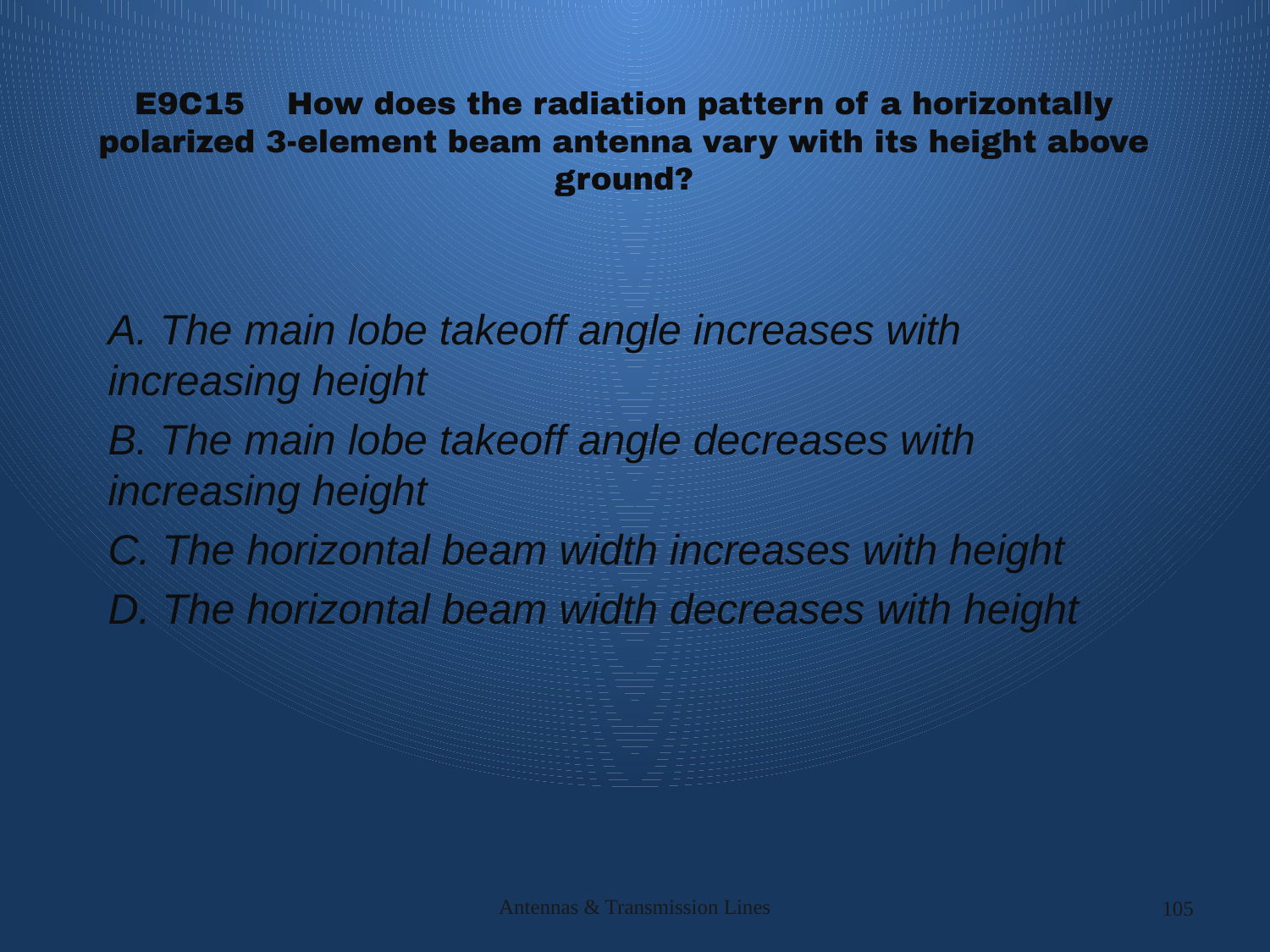

# E9C15    How does the radiation pattern of a horizontally polarized 3-element beam antenna vary with its height above ground?
A. The main lobe takeoff angle increases with increasing height
B. The main lobe takeoff angle decreases with increasing height
C. The horizontal beam width increases with height
D. The horizontal beam width decreases with height
Antennas & Transmission Lines
105